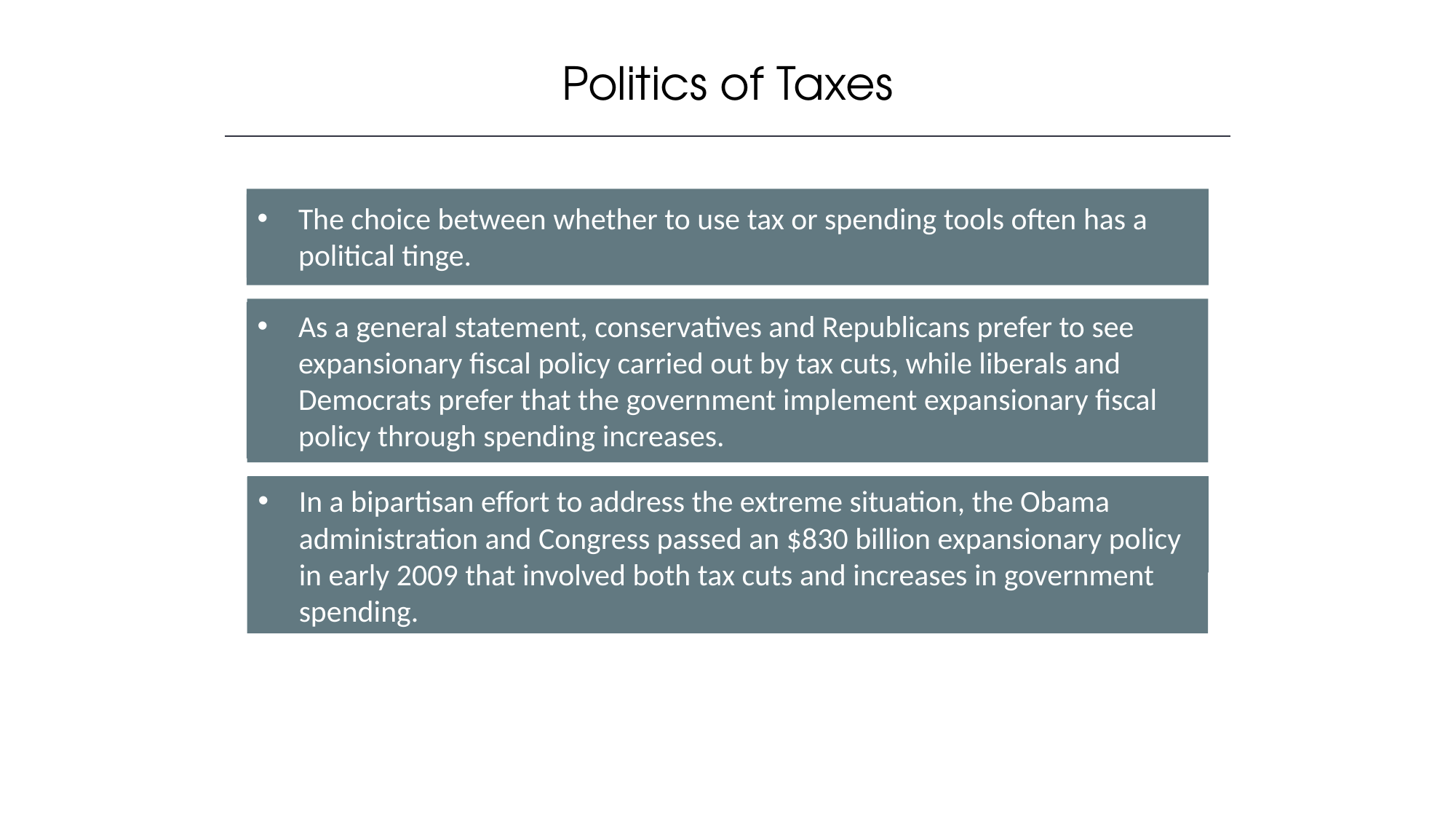

Politics of Taxes

The choice between whether to use tax or spending tools often has a political tinge.

As a general statement, conservatives and Republicans prefer to see expansionary fiscal policy carried out by tax cuts, while liberals and Democrats prefer that the government implement expansionary fiscal policy through spending increases.

In a bipartisan effort to address the extreme situation, the Obama administration and Congress passed an $830 billion expansionary policy in early 2009 that involved both tax cuts and increases in government spending.